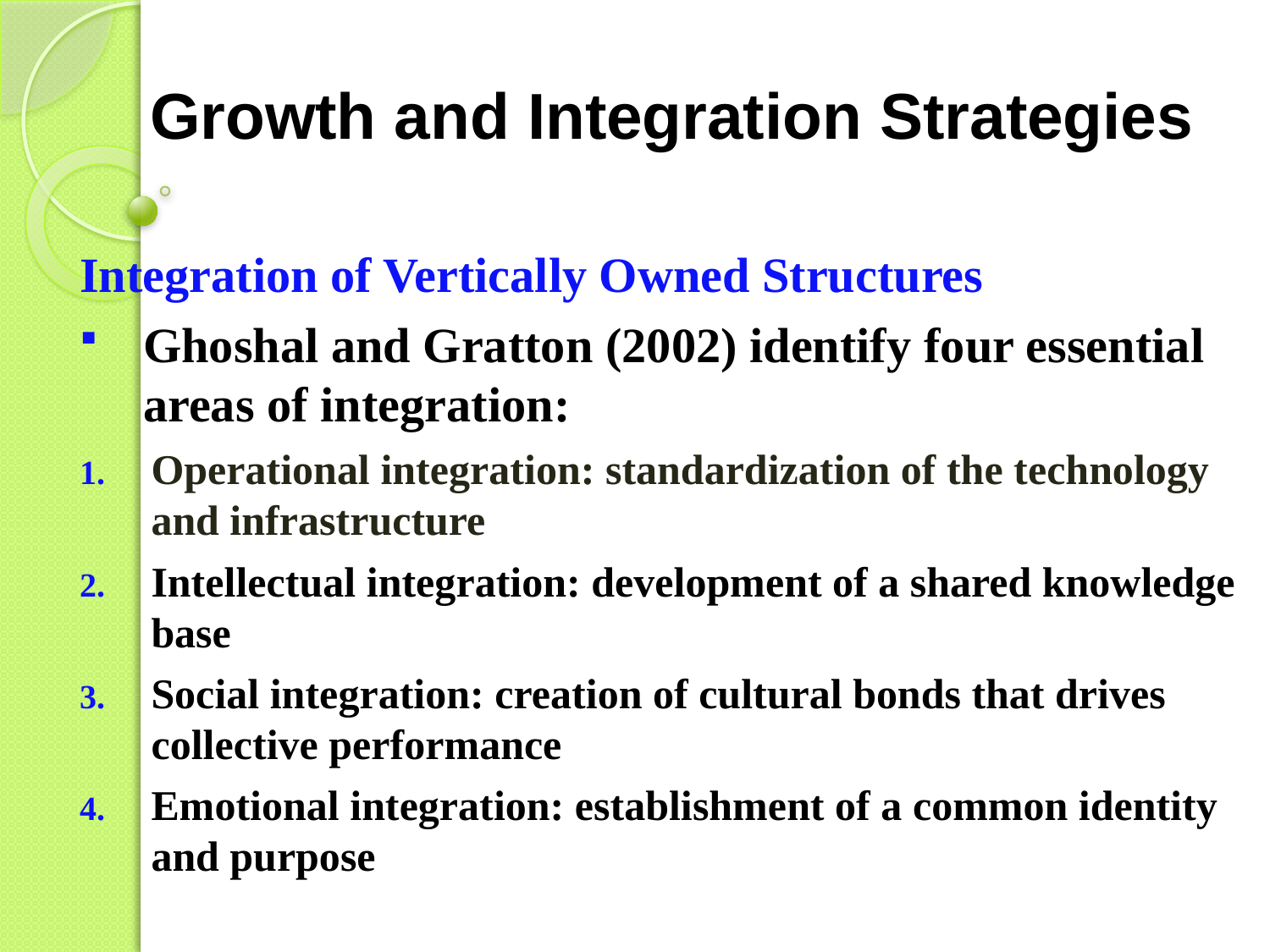

# Growth and Integration Strategies
Integration of Vertically Owned Structures
Ghoshal and Gratton (2002) identify four essential areas of integration:
Operational integration: standardization of the technology and infrastructure
Intellectual integration: development of a shared knowledge base
Social integration: creation of cultural bonds that drives collective performance
Emotional integration: establishment of a common identity and purpose